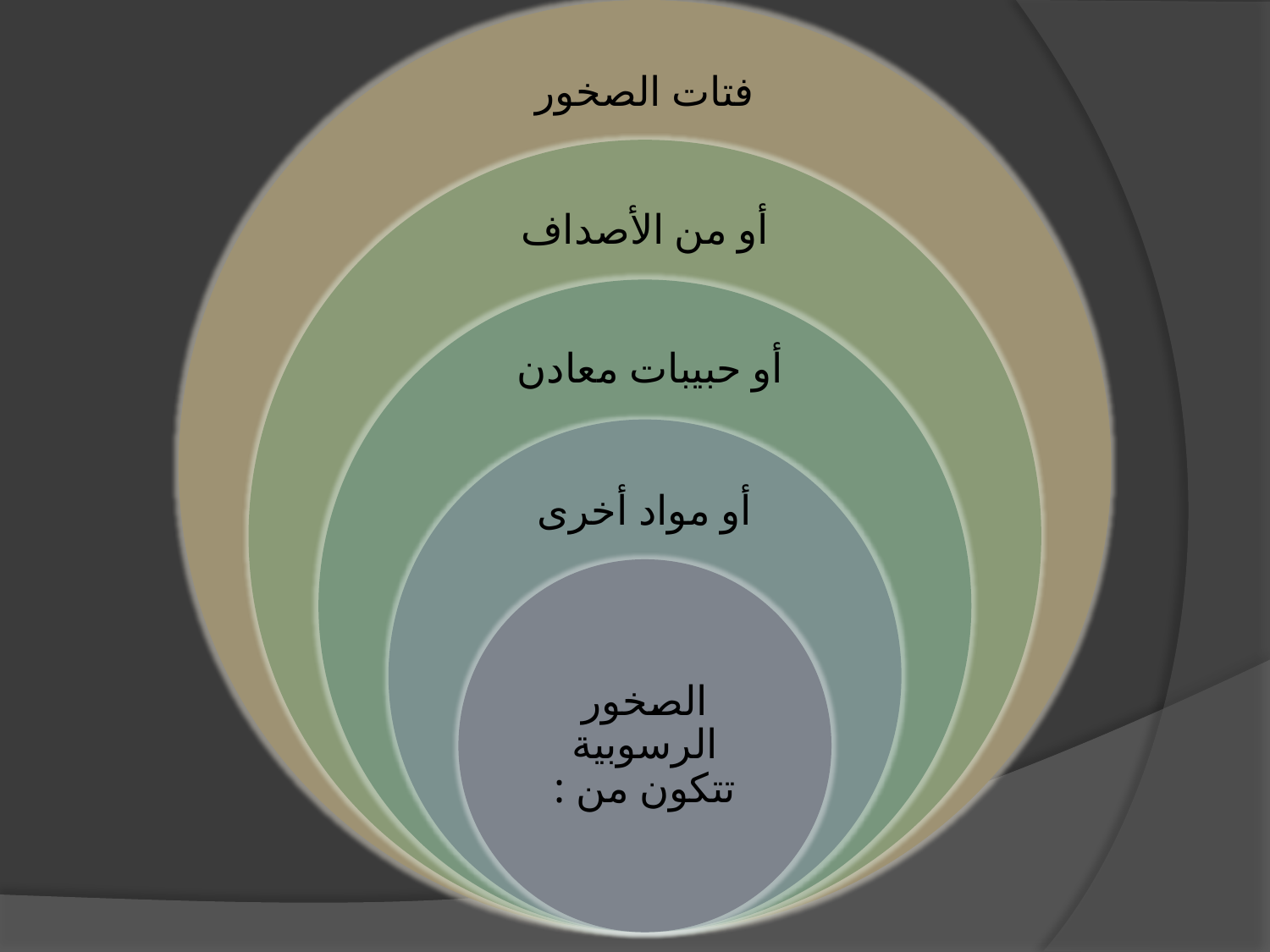

فتات الصخور
أو من الأصداف
أو حبيبات معادن
أو مواد أخرى
الصخور الرسوبية تتكون من :